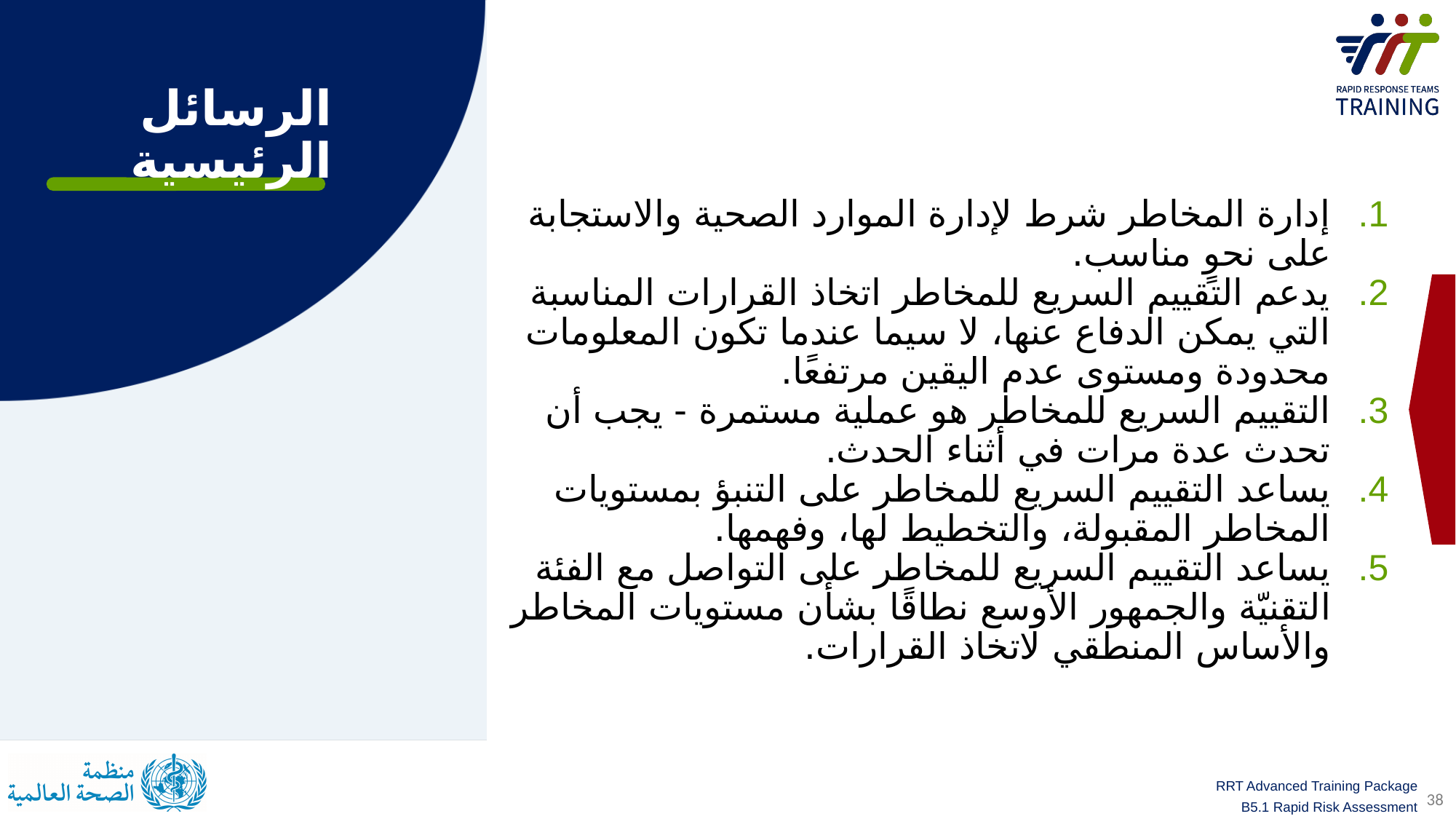

الرسائل الرئيسية

إدارة المخاطر شرط لإدارة الموارد الصحية والاستجابة على نحوٍ مناسب.
يدعم التقييم السريع للمخاطر اتخاذ القرارات المناسبة التي يمكن الدفاع عنها، لا سيما عندما تكون المعلومات محدودة ومستوى عدم اليقين مرتفعًا.
التقييم السريع للمخاطر هو عملية مستمرة - يجب أن تحدث عدة مرات في أثناء الحدث.
يساعد التقييم السريع للمخاطر على التنبؤ بمستويات المخاطر المقبولة، والتخطيط لها، وفهمها.
يساعد التقييم السريع للمخاطر على التواصل مع الفئة التقنيّة والجمهور الأوسع نطاقًا بشأن مستويات المخاطر والأساس المنطقي لاتخاذ القرارات.